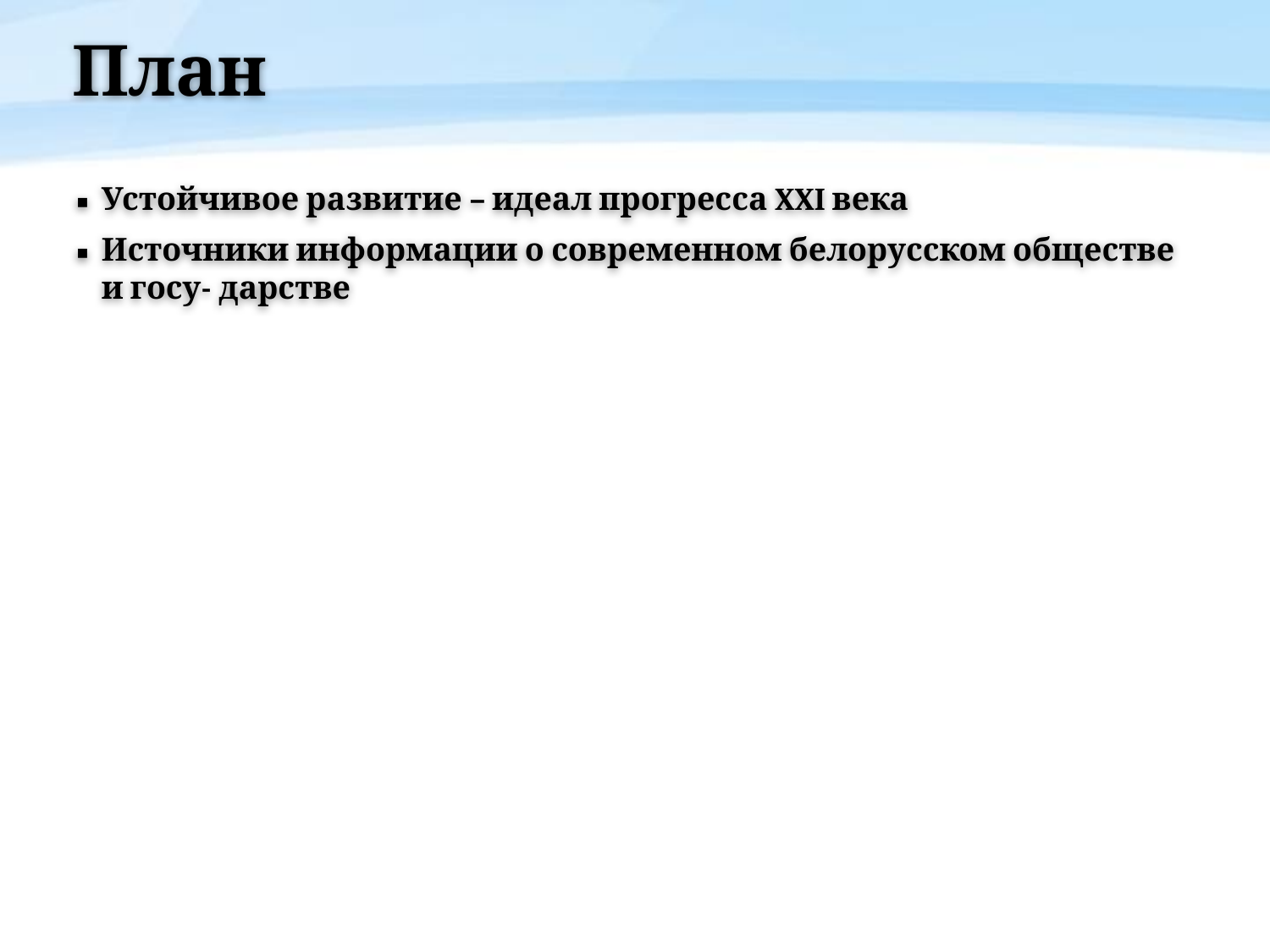

# План
Устойчивое развитие – идеал прогресса XXI века
Источники информации о современном белорусском обществе и госу- дарстве